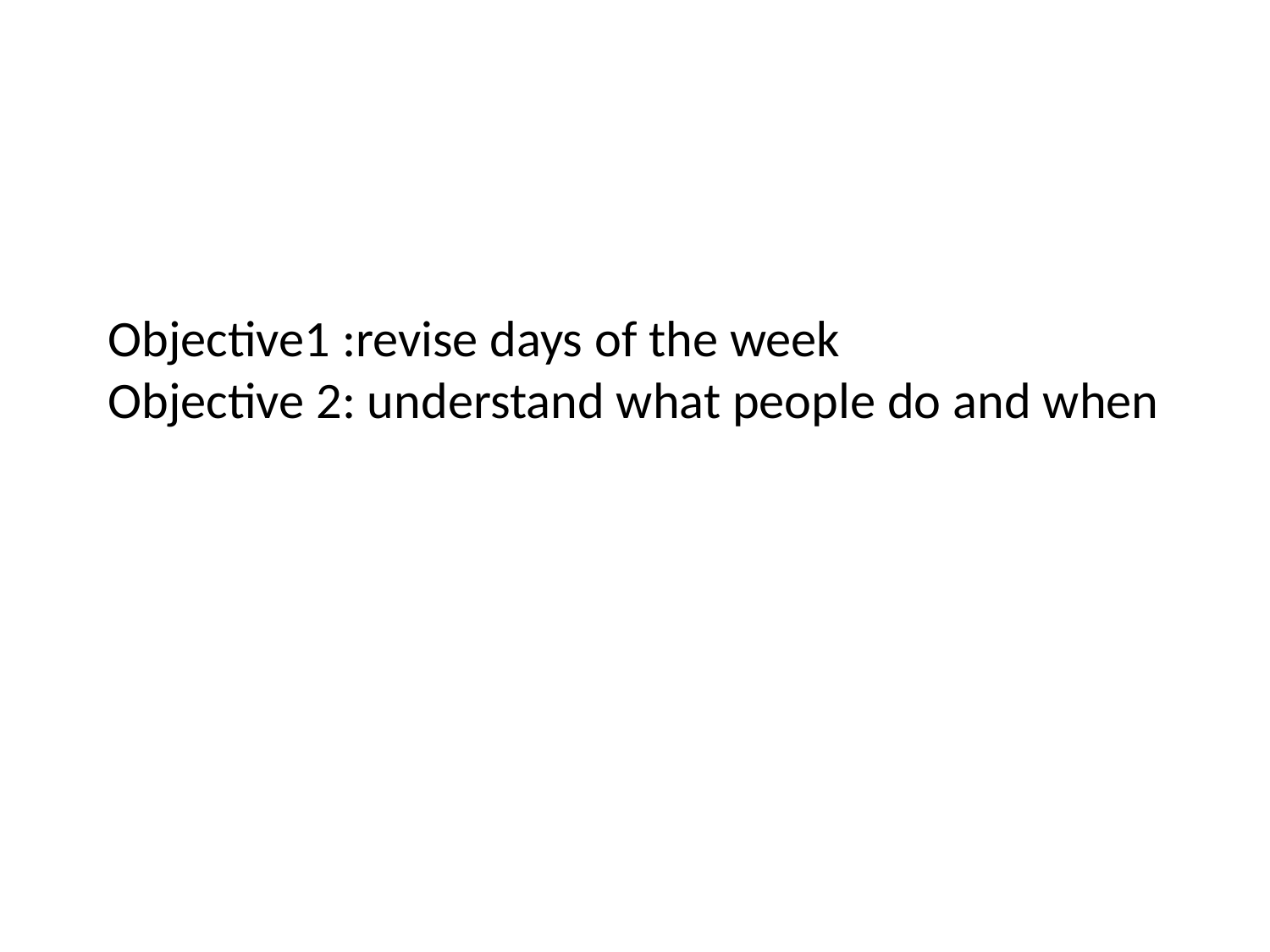

# Objective1 :revise days of the week Objective 2: understand what people do and when